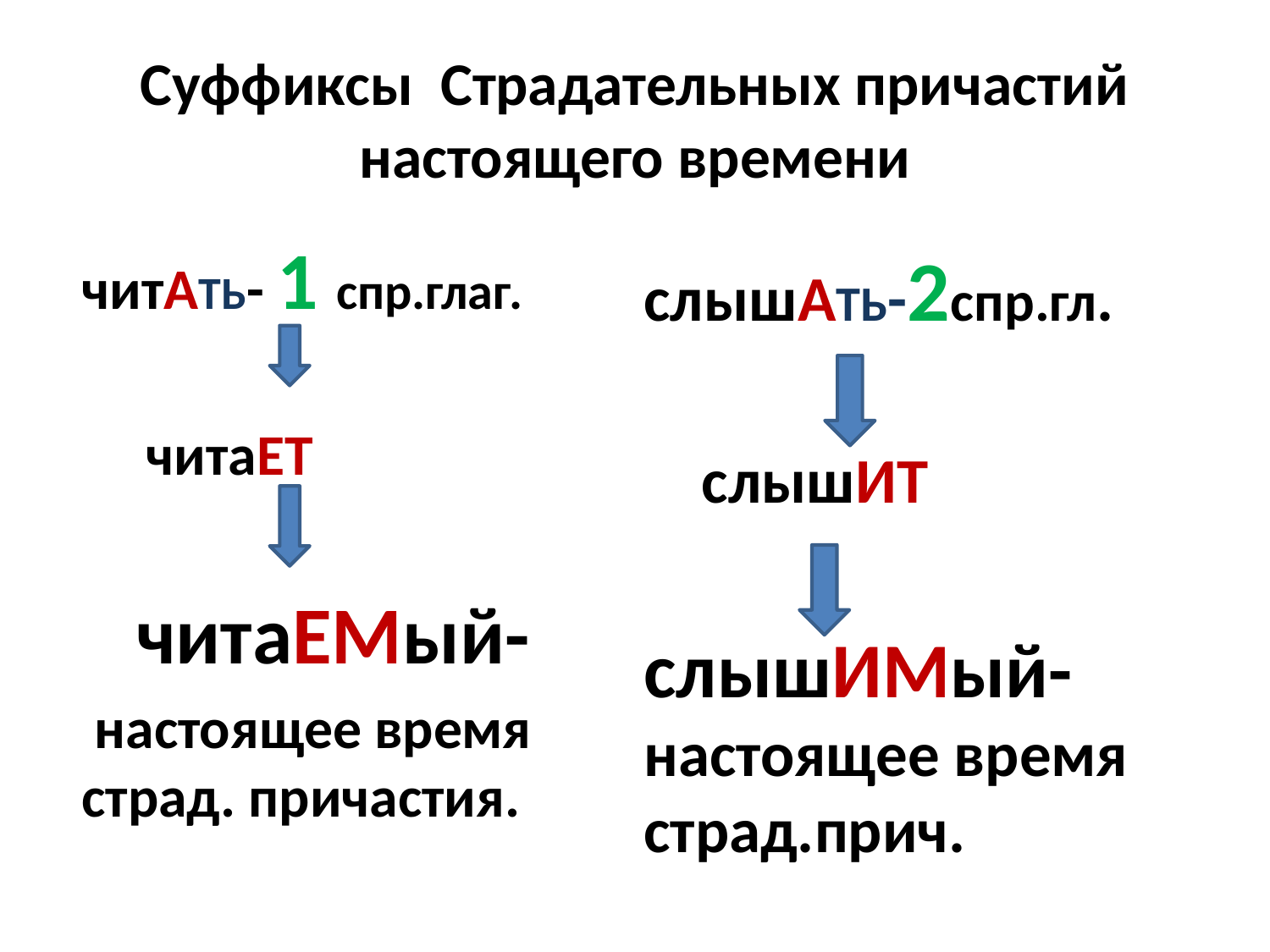

# Суффиксы  Страдательных причастий настоящего времени
читАТЬ- 1 спр.глаг.

     читаЕТ

   читаЕМый-
 настоящее время страд. причастия.
слышАТЬ-2спр.гл.

    слышИТ

слышИМый-настоящее время страд.прич.